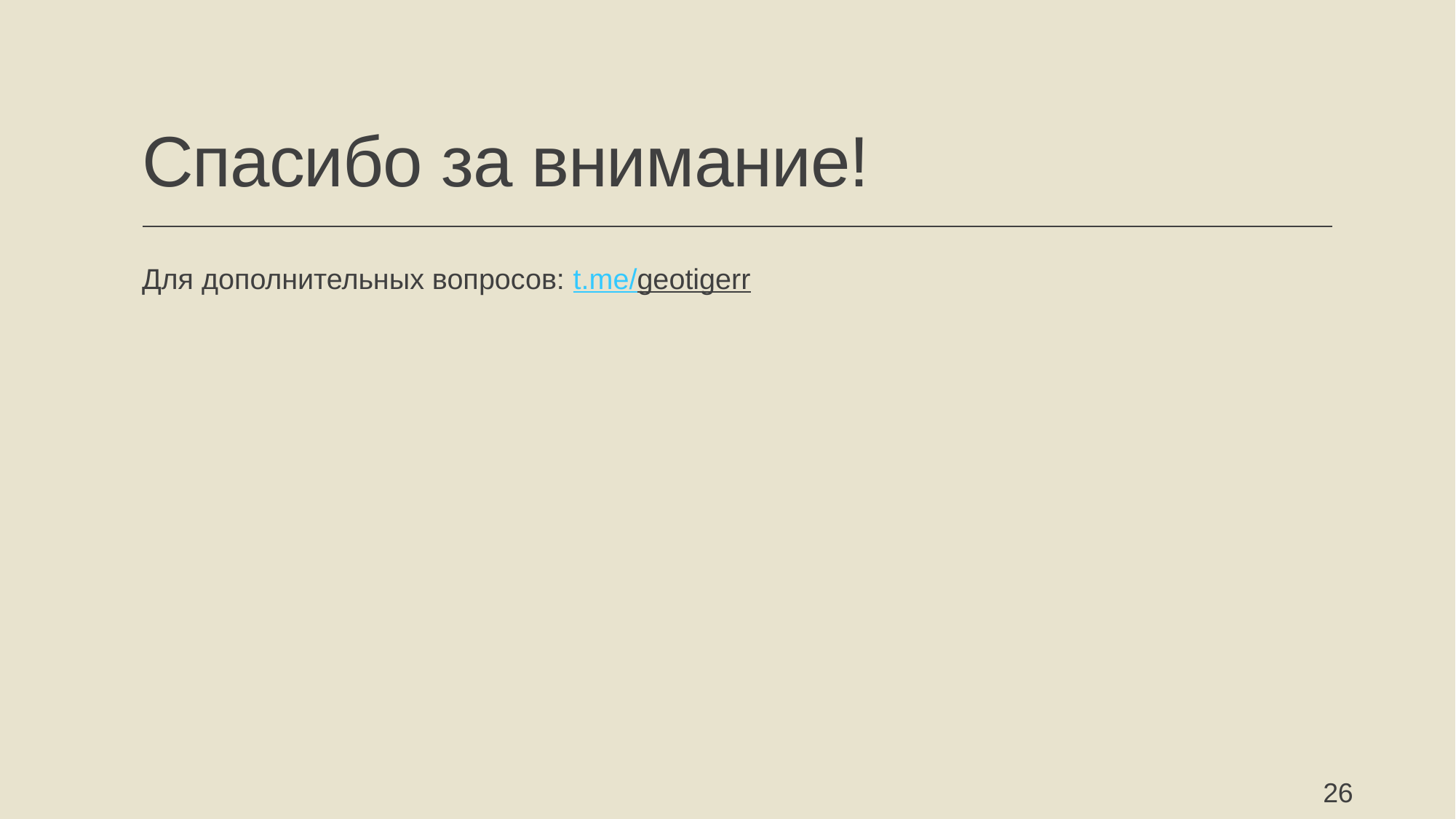

# Спасибо за внимание!
Для дополнительных вопросов: t.me/geotigerr

26